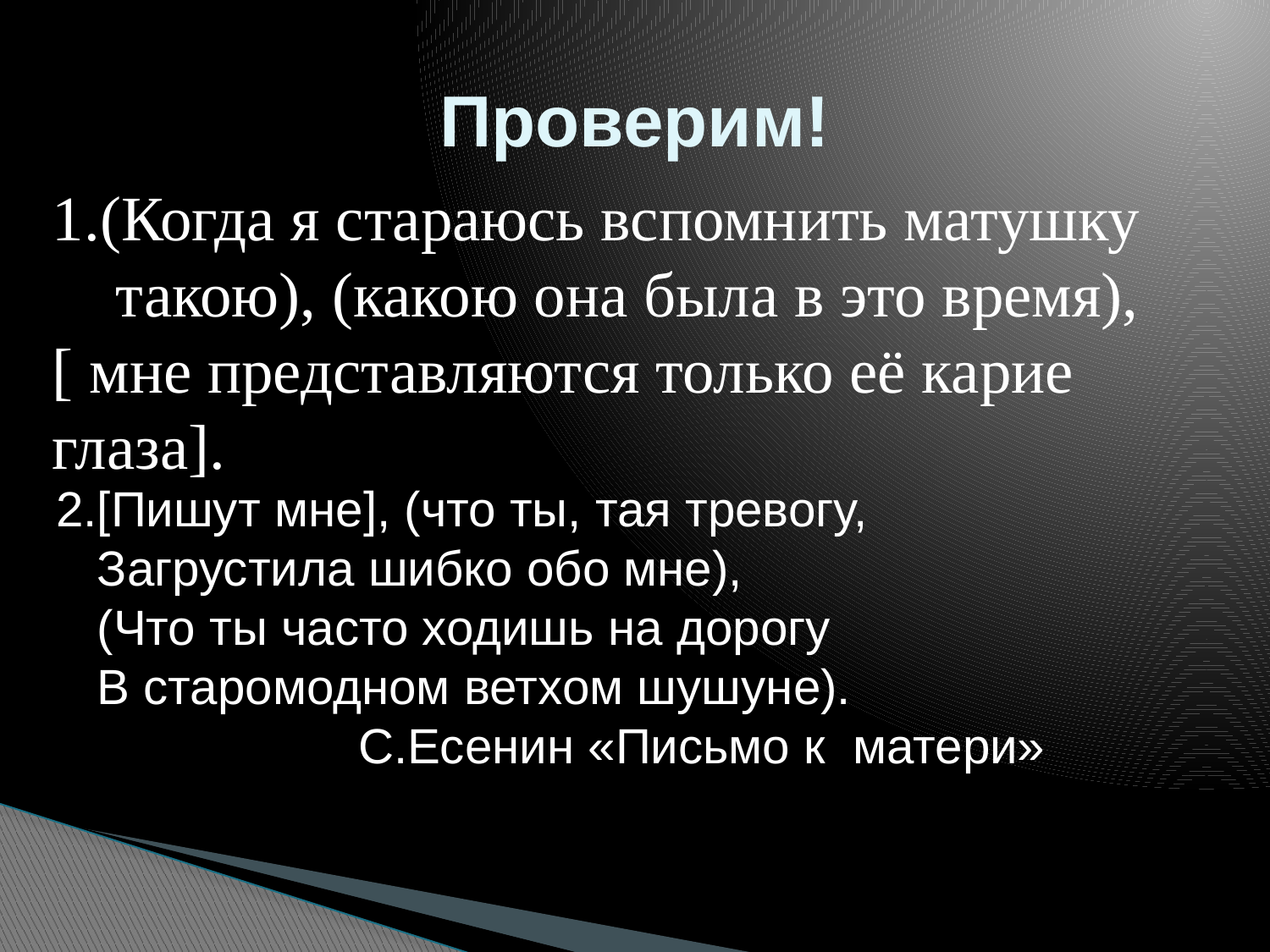

1.(Когда я стараюсь вспомнить матушку         такою), (какою она была в это время),[ мне представляются только её карие глаза].

# Проверим!

 2.[Пишут мне], (что ты, тая тревогу,
    Загрустила шибко обо мне),
    (Что ты часто ходишь на дорогу
    В старомодном ветхом шушуне).
                       С.Есенин «Письмо к  матери»